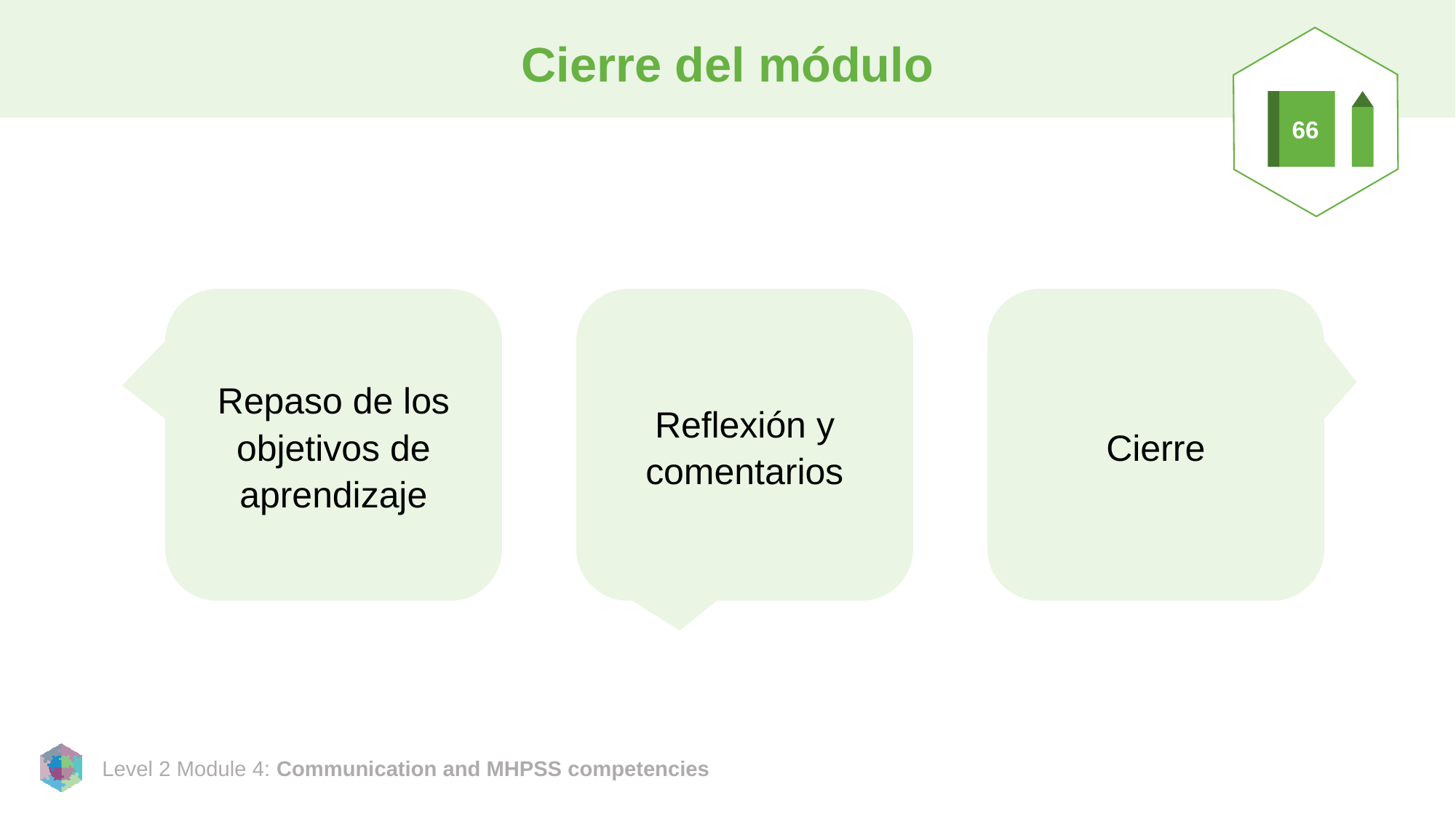

# Cierre del módulo

66

Repaso de los objetivos de aprendizaje
Reflexión y comentarios
Cierre
Formulario de contacto